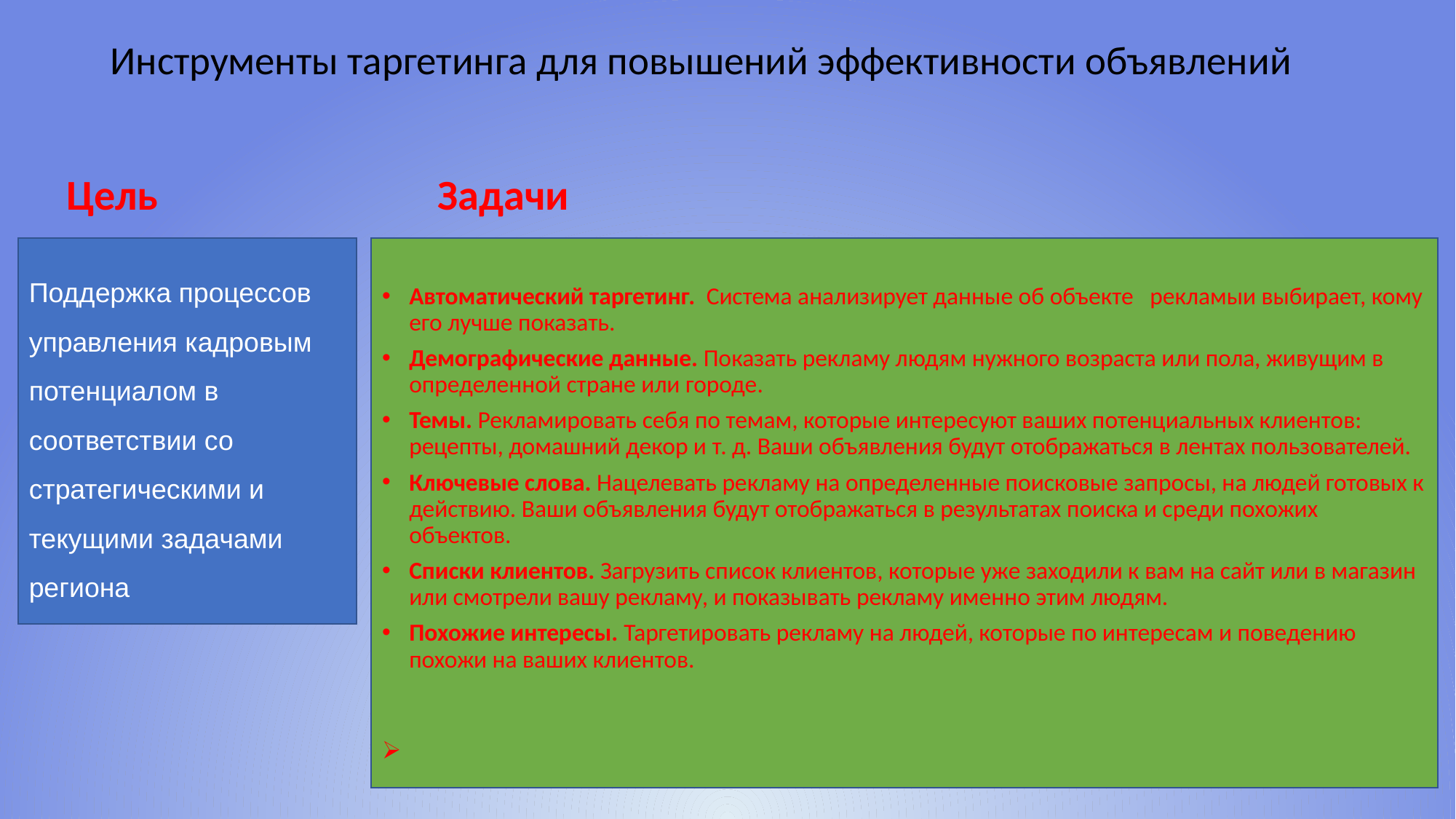

# Инструменты таргетинга для повышений эффективности объявлений
Цель
Задачи

Автоматический таргетинг.  Система анализирует данные об объекте   рекламыи выбирает, кому его лучше показать.
Демографические данные. Показать рекламу людям нужного возраста или пола, живущим в определенной стране или городе.
Темы. Рекламировать себя по темам, которые интересуют ваших потенциальных клиентов: рецепты, домашний декор и т. д. Ваши объявления будут отображаться в лентах пользователей.
Ключевые слова. Нацелевать рекламу на определенные поисковые запросы, на людей готовых к действию. Ваши объявления будут отображаться в результатах поиска и среди похожих  объектов.
Списки клиентов. Загрузить список клиентов, которые уже заходили к вам на сайт или в магазин или смотрели вашу рекламу, и показывать рекламу именно этим людям.
Похожие интересы. Таргетировать рекламу на людей, которые по интересам и поведению похожи на ваших клиентов.

Поддержка процессов управления кадровым потенциалом в соответствии со стратегическими и текущими задачами региона